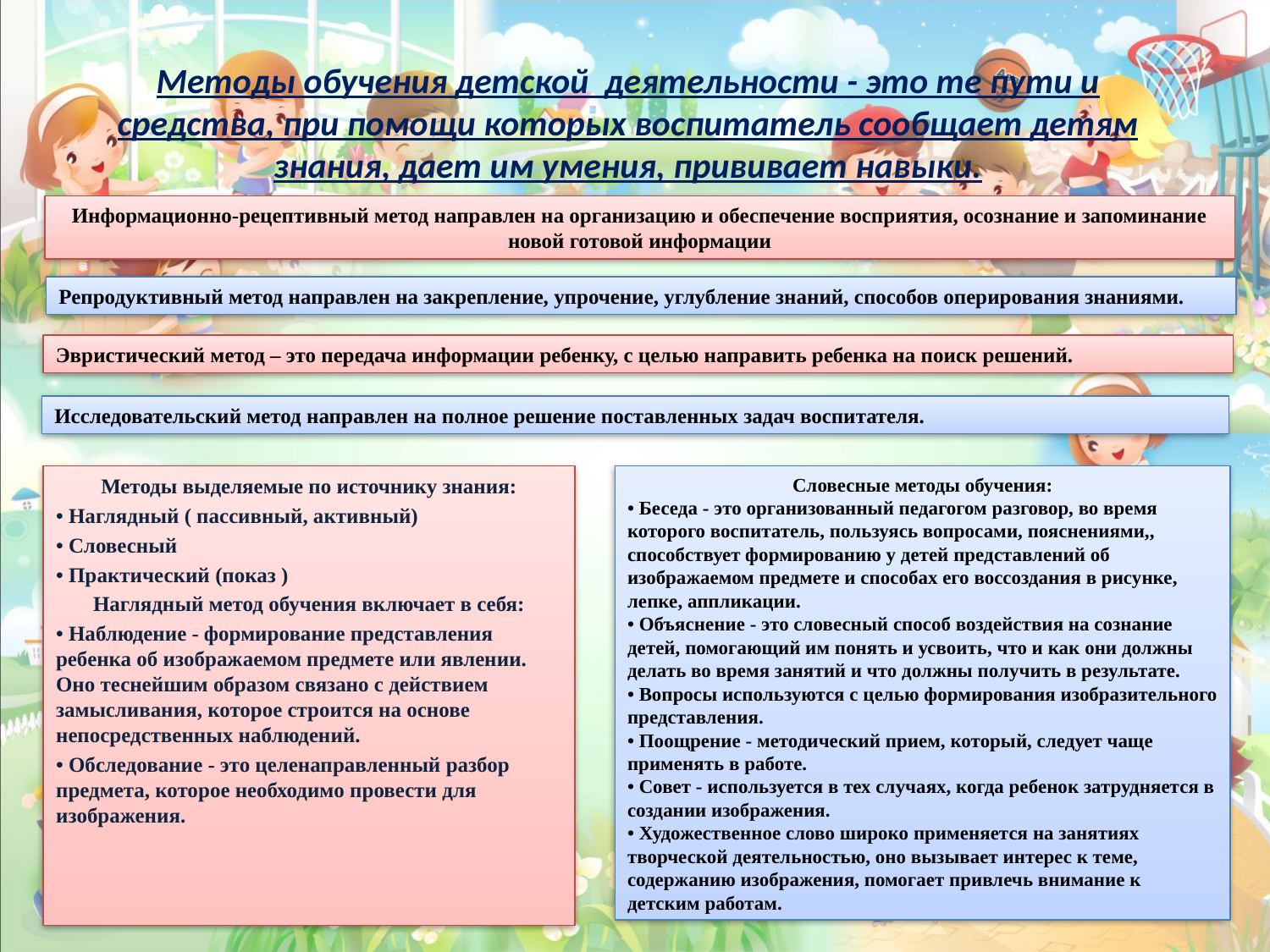

# Методы обучения детской  деятельности - это те пути и средства, при помощи которых воспитатель сообщает детям знания, дает им умения, прививает навыки.
Информационно-рецептивный метод направлен на организацию и обеспечение восприятия, осознание и запоминание новой готовой информации
Репродуктивный метод направлен на закрепление, упрочение, углубление знаний, способов оперирования знаниями.
Эвристический метод – это передача информации ребенку, с целью направить ребенка на поиск решений.
Исследовательский метод направлен на полное решение поставленных задач воспитателя.
Методы выделяемые по источнику знания:
• Наглядный ( пассивный, активный)
• Словесный
• Практический (показ )
Наглядный метод обучения включает в себя:
• Наблюдение - формирование представления ребенка об изображаемом предмете или явлении. Оно теснейшим образом связано с действием замысливания, которое строится на основе непосредственных наблюдений.
• Обследование - это целенаправленный разбор предмета, которое необходимо провести для изображения.

Словесные методы обучения:
• Беседа - это организованный педагогом разговор, во время которого воспитатель, пользуясь вопросами, пояснениями,, способствует формированию у детей представлений об изображаемом предмете и способах его воссоздания в рисунке, лепке, аппликации.
• Объяснение - это словесный способ воздействия на сознание детей, помогающий им понять и усвоить, что и как они должны делать во время занятий и что должны получить в результате.
• Вопросы используются с целью формирования изобразительного представления.
• Поощрение - методический прием, который, следует чаще применять в работе.
• Совет - используется в тех случаях, когда ребенок затрудняется в создании изображения.
• Художественное слово широко применяется на занятиях творческой деятельностью, оно вызывает интерес к теме, содержанию изображения, помогает привлечь внимание к детским работам.